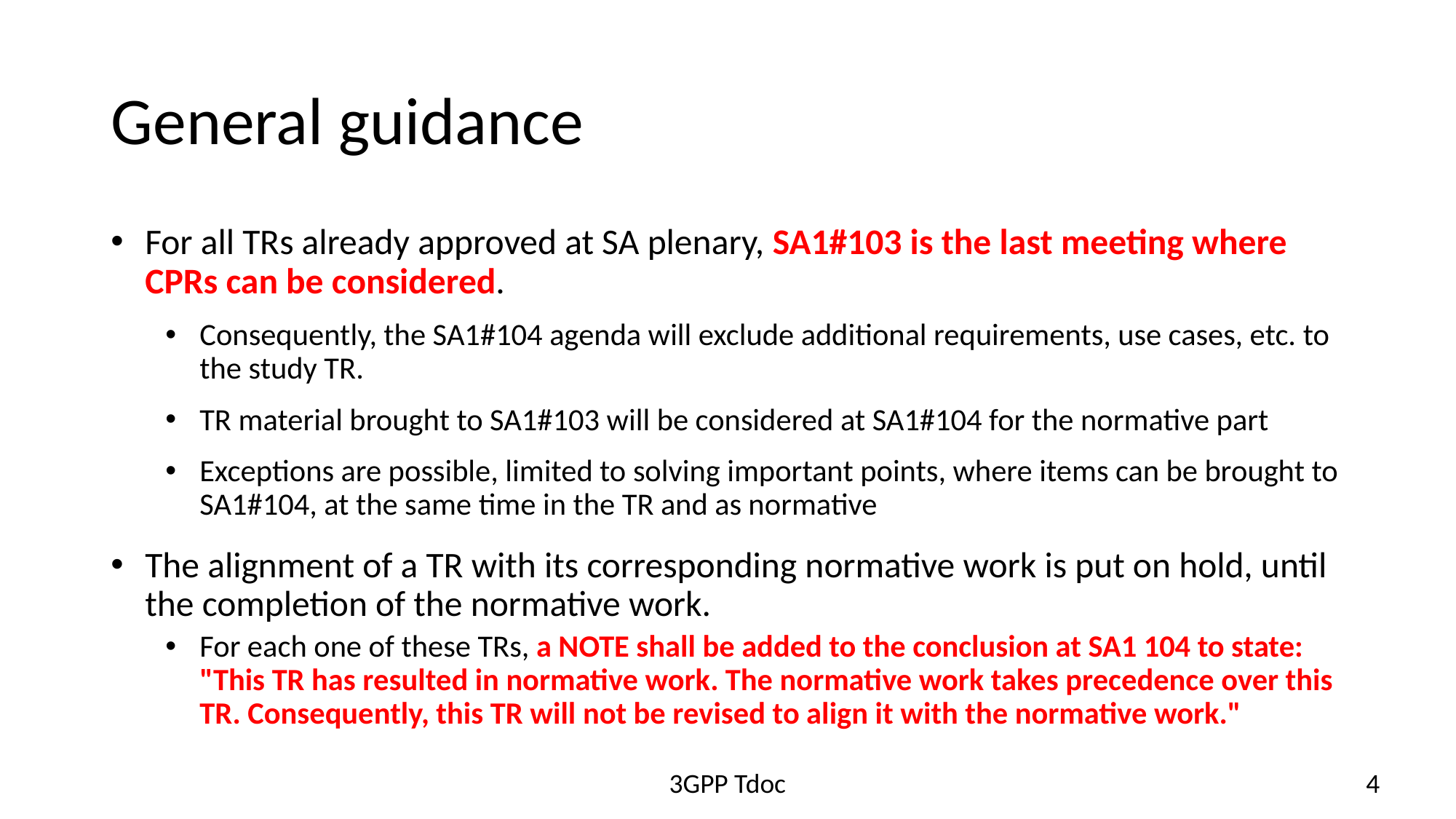

# General guidance
For all TRs already approved at SA plenary, SA1#103 is the last meeting where CPRs can be considered.
Consequently, the SA1#104 agenda will exclude additional requirements, use cases, etc. to the study TR.
TR material brought to SA1#103 will be considered at SA1#104 for the normative part
Exceptions are possible, limited to solving important points, where items can be brought to SA1#104, at the same time in the TR and as normative
The alignment of a TR with its corresponding normative work is put on hold, until the completion of the normative work.
For each one of these TRs, a NOTE shall be added to the conclusion at SA1 104 to state: "This TR has resulted in normative work. The normative work takes precedence over this TR. Consequently, this TR will not be revised to align it with the normative work."
3GPP Tdoc
4